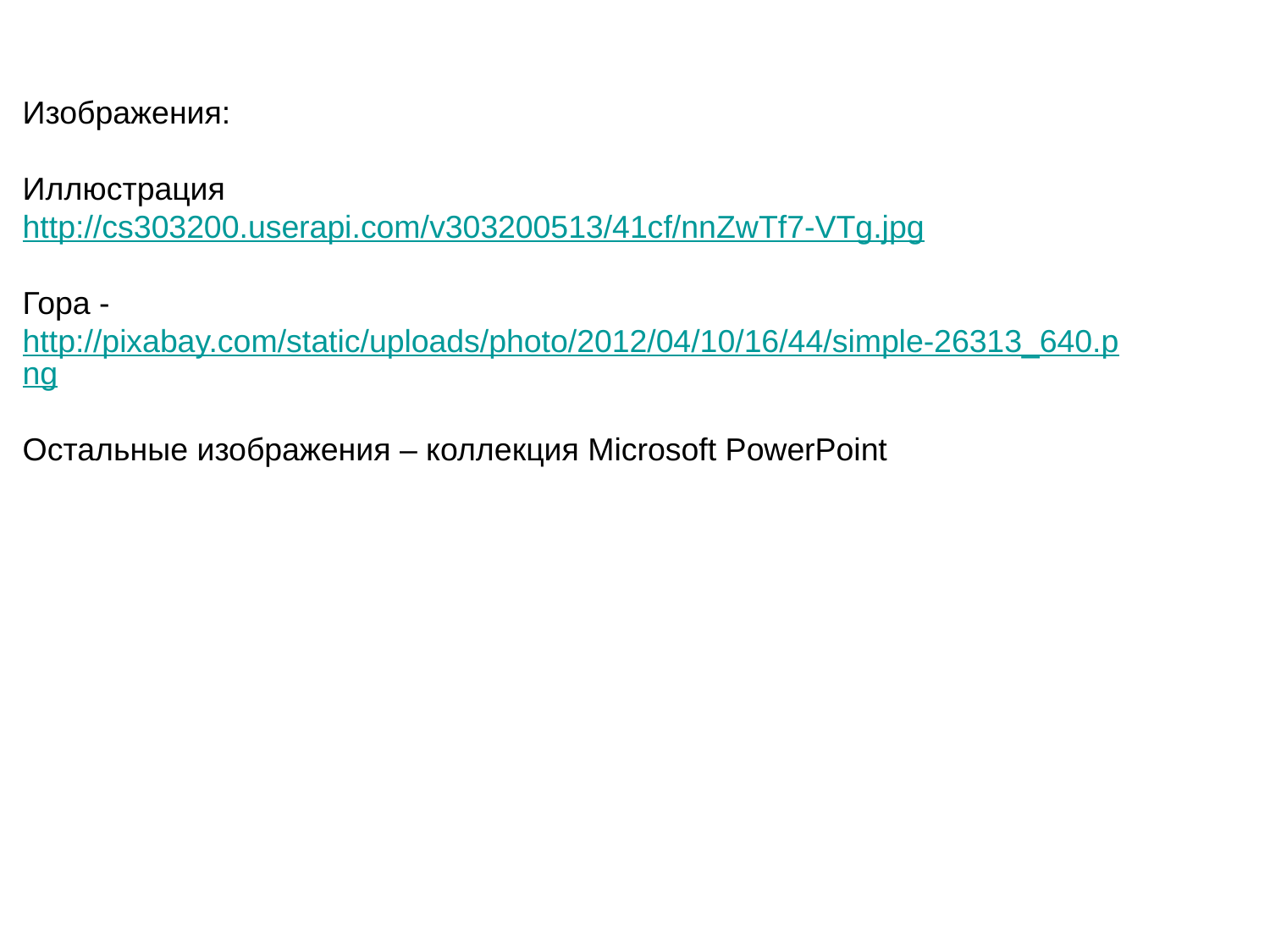

Изображения:

Иллюстрация  http://cs303200.userapi.com/v303200513/41cf/nnZwTf7-VTg.jpg

Гора - http://pixabay.com/static/uploads/photo/2012/04/10/16/44/simple-26313_640.png

Остальные изображения – коллекция Microsoft PowerPoint